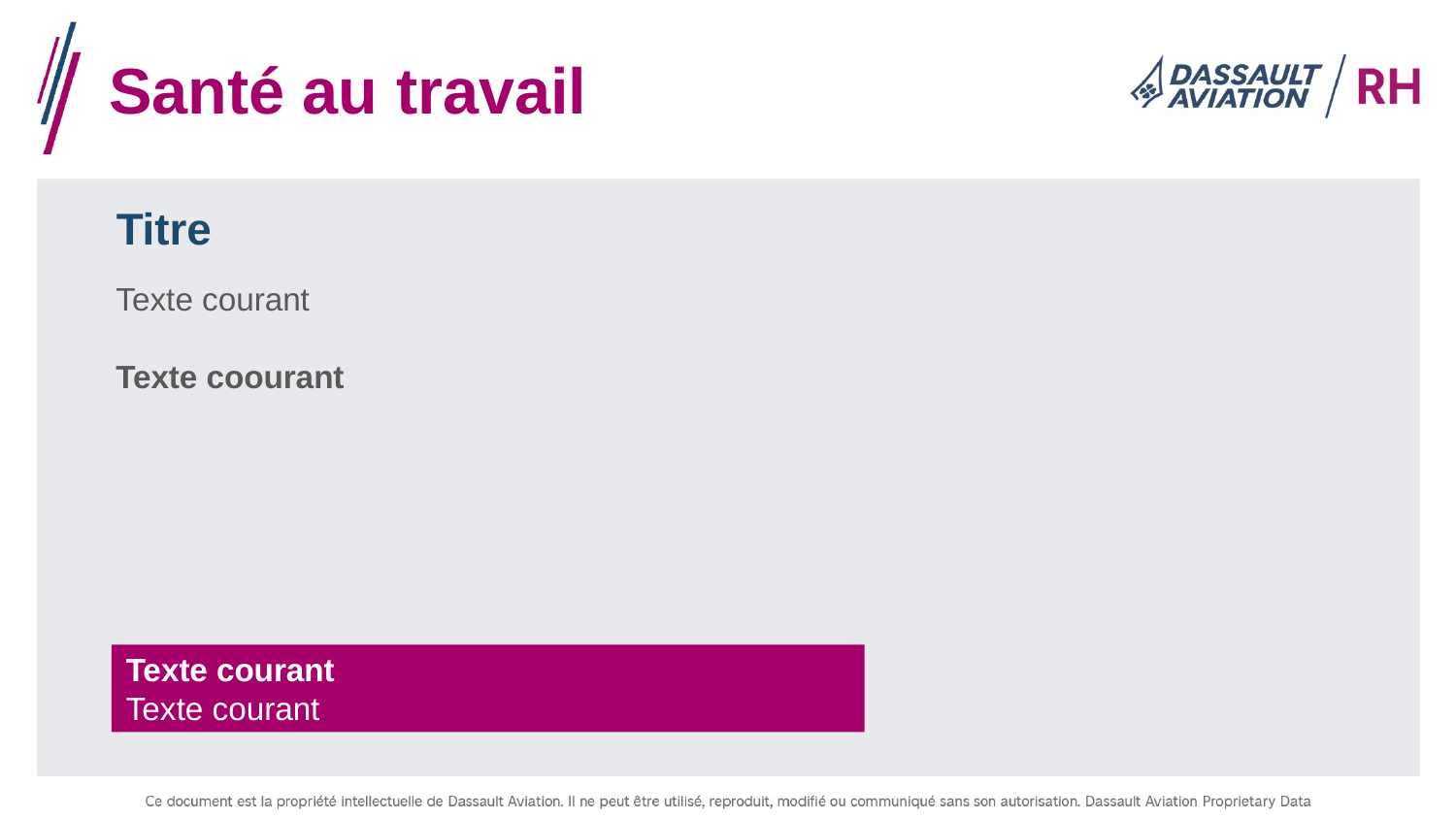

Santé au travail
Titre
Texte courant

Texte coourant
Texte courant
Texte courant